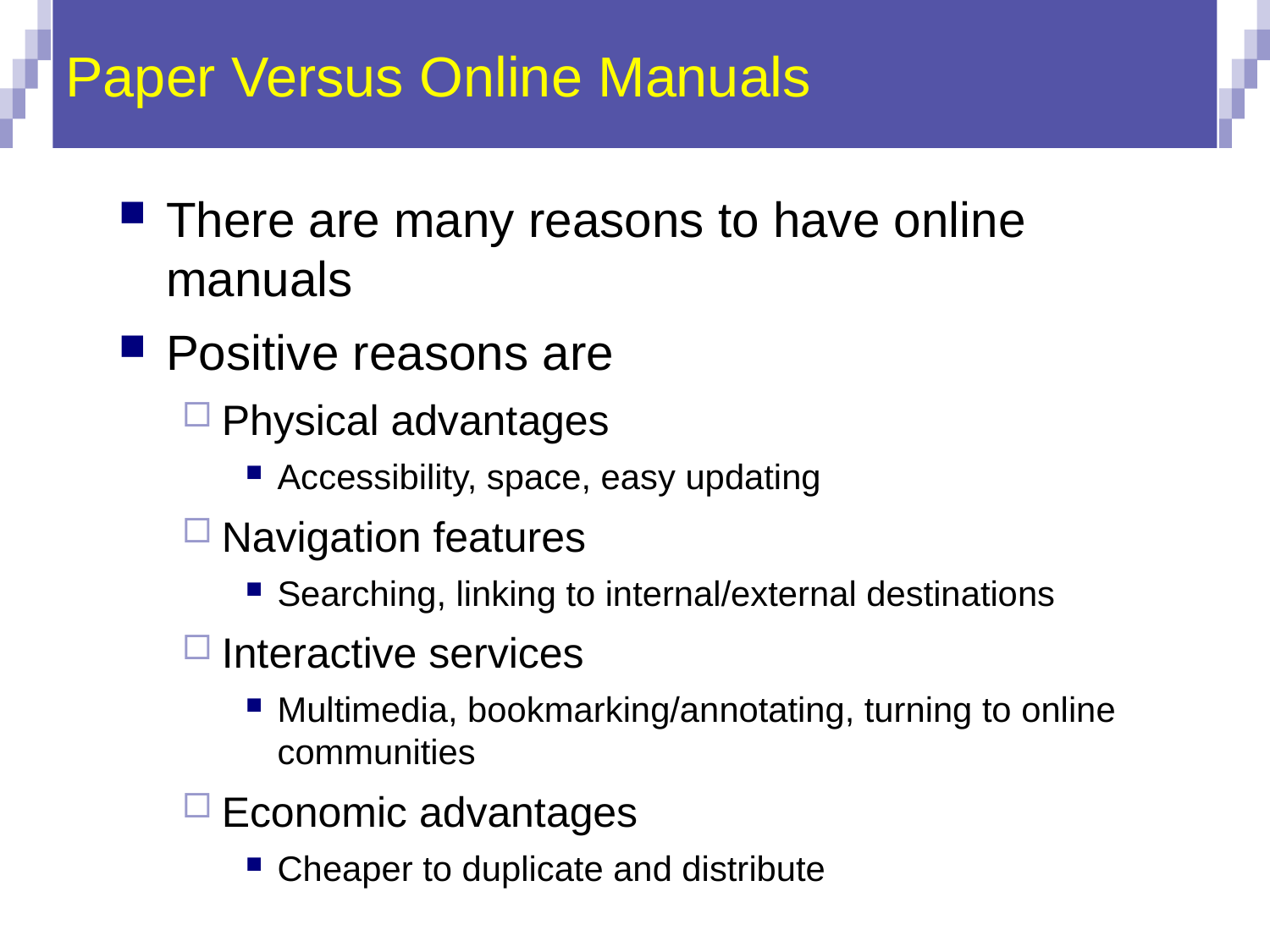

# Paper Versus Online Manuals
There are many reasons to have online manuals
Positive reasons are
Physical advantages
Accessibility, space, easy updating
Navigation features
Searching, linking to internal/external destinations
Interactive services
Multimedia, bookmarking/annotating, turning to online communities
Economic advantages
Cheaper to duplicate and distribute